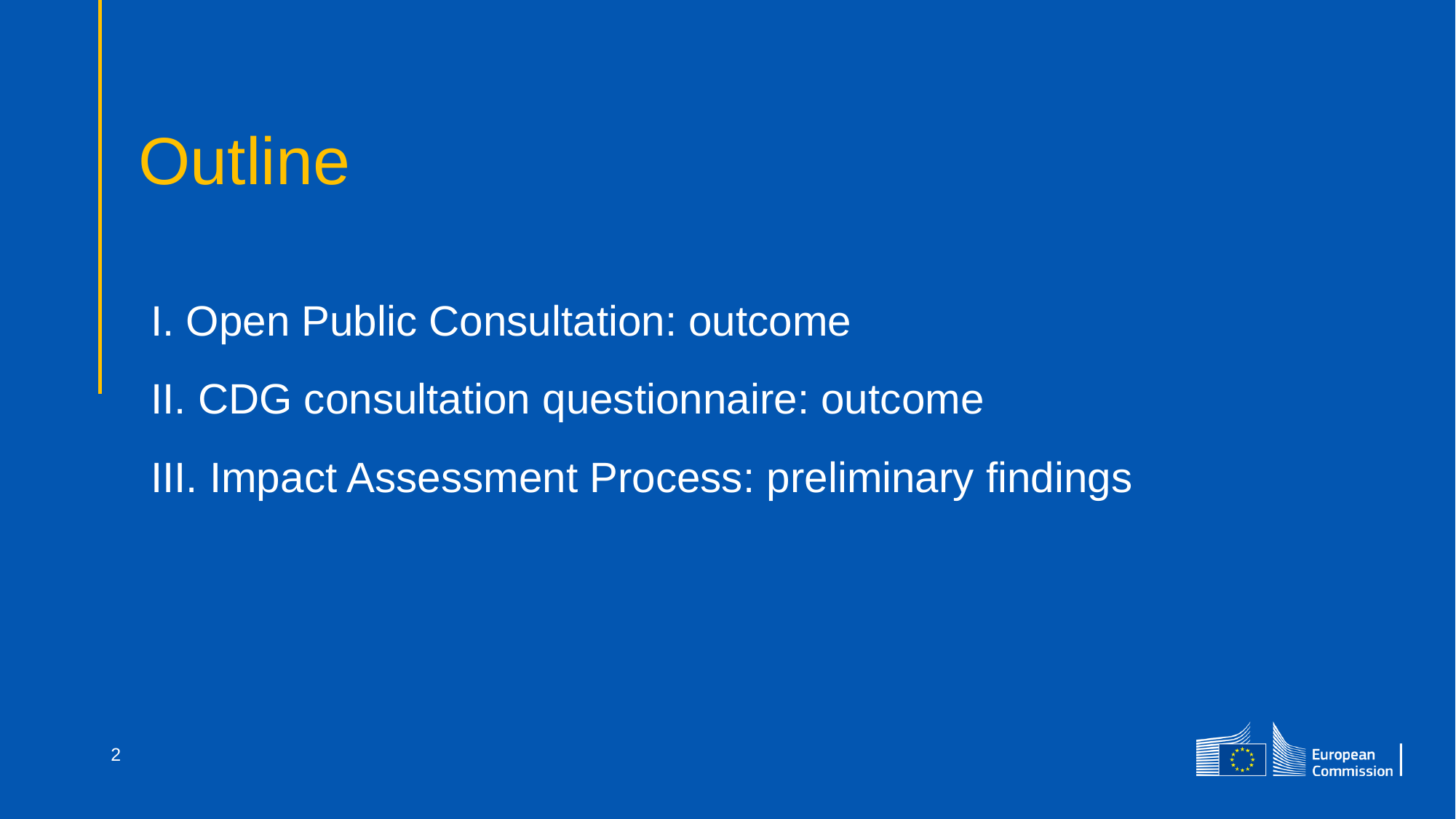

# Outline
I. Open Public Consultation: outcome
II. CDG consultation questionnaire: outcome
III. Impact Assessment Process: preliminary findings
2